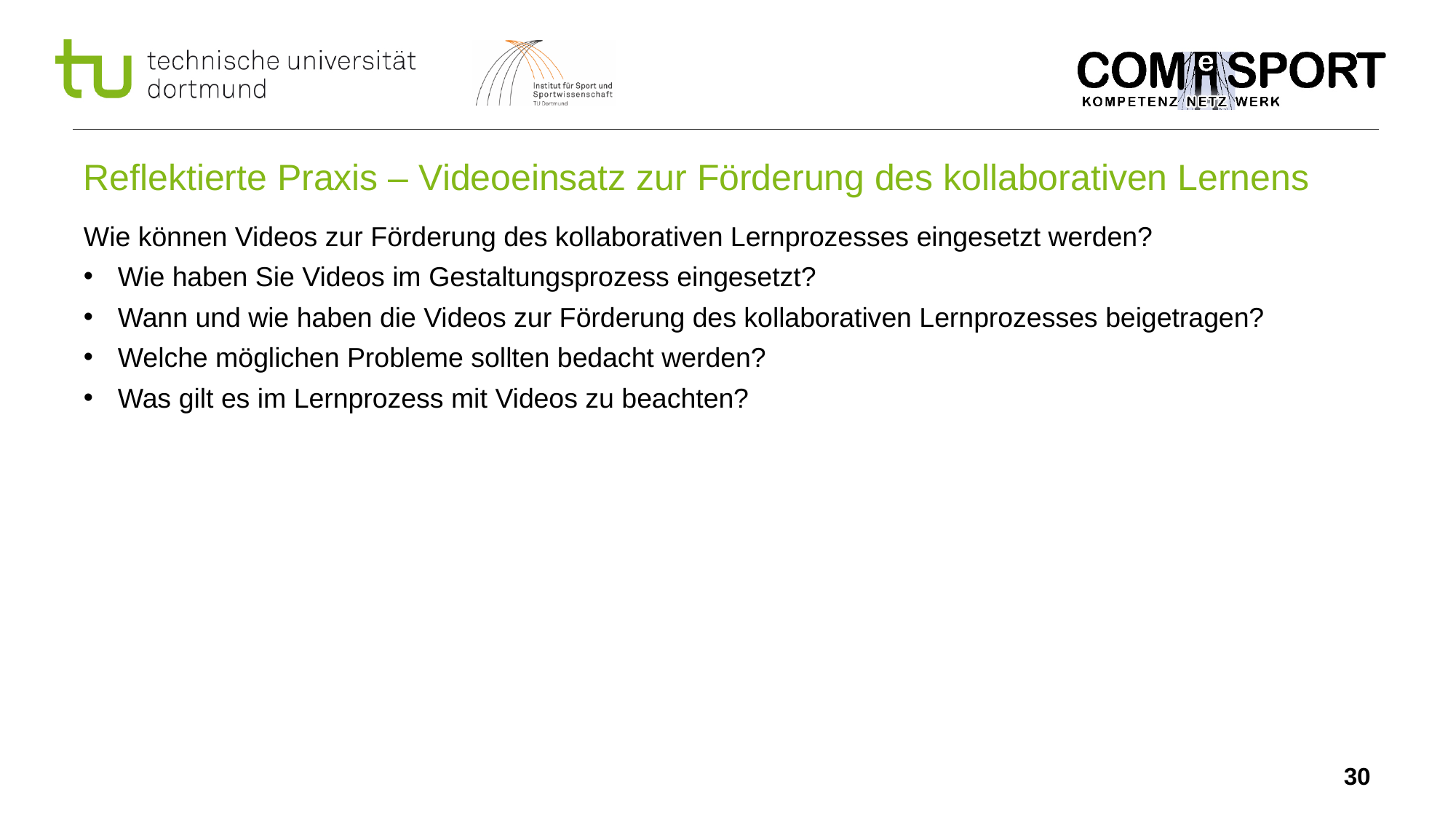

# Reflektierte Praxis – Videoeinsatz zur Förderung des kollaborativen Lernens
Wie können Videos zur Förderung des kollaborativen Lernprozesses eingesetzt werden?
Wie haben Sie Videos im Gestaltungsprozess eingesetzt?
Wann und wie haben die Videos zur Förderung des kollaborativen Lernprozesses beigetragen?
Welche möglichen Probleme sollten bedacht werden?
Was gilt es im Lernprozess mit Videos zu beachten?
30